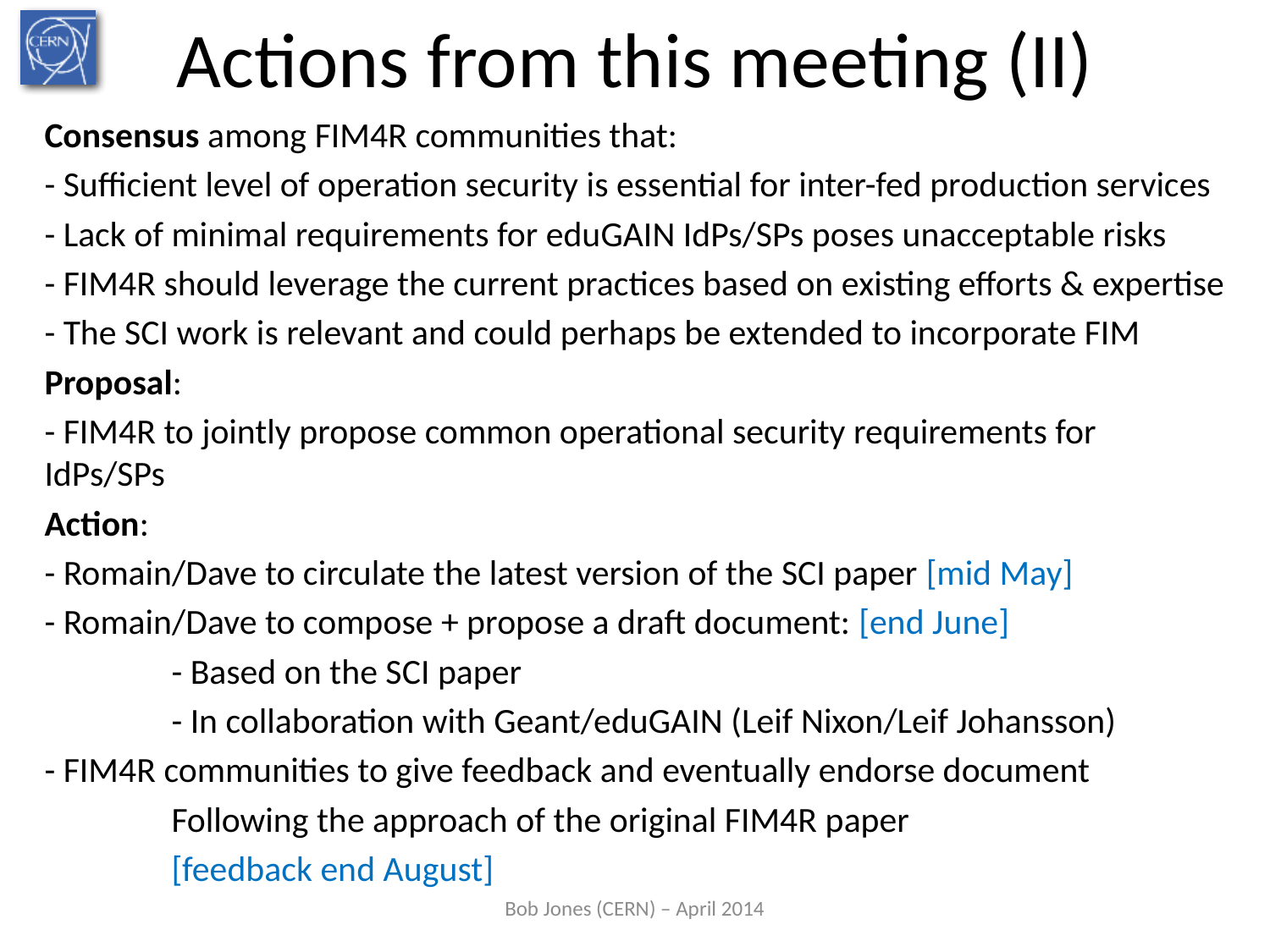

# Actions from this meeting (II)
Consensus among FIM4R communities that:
- Sufficient level of operation security is essential for inter-fed production services
- Lack of minimal requirements for eduGAIN IdPs/SPs poses unacceptable risks
- FIM4R should leverage the current practices based on existing efforts & expertise
- The SCI work is relevant and could perhaps be extended to incorporate FIM
Proposal:
- FIM4R to jointly propose common operational security requirements for IdPs/SPs
Action:
- Romain/Dave to circulate the latest version of the SCI paper [mid May]
- Romain/Dave to compose + propose a draft document: [end June]
	- Based on the SCI paper
	- In collaboration with Geant/eduGAIN (Leif Nixon/Leif Johansson)
- FIM4R communities to give feedback and eventually endorse document
	Following the approach of the original FIM4R paper
	[feedback end August]

Bob Jones (CERN) – April 2014